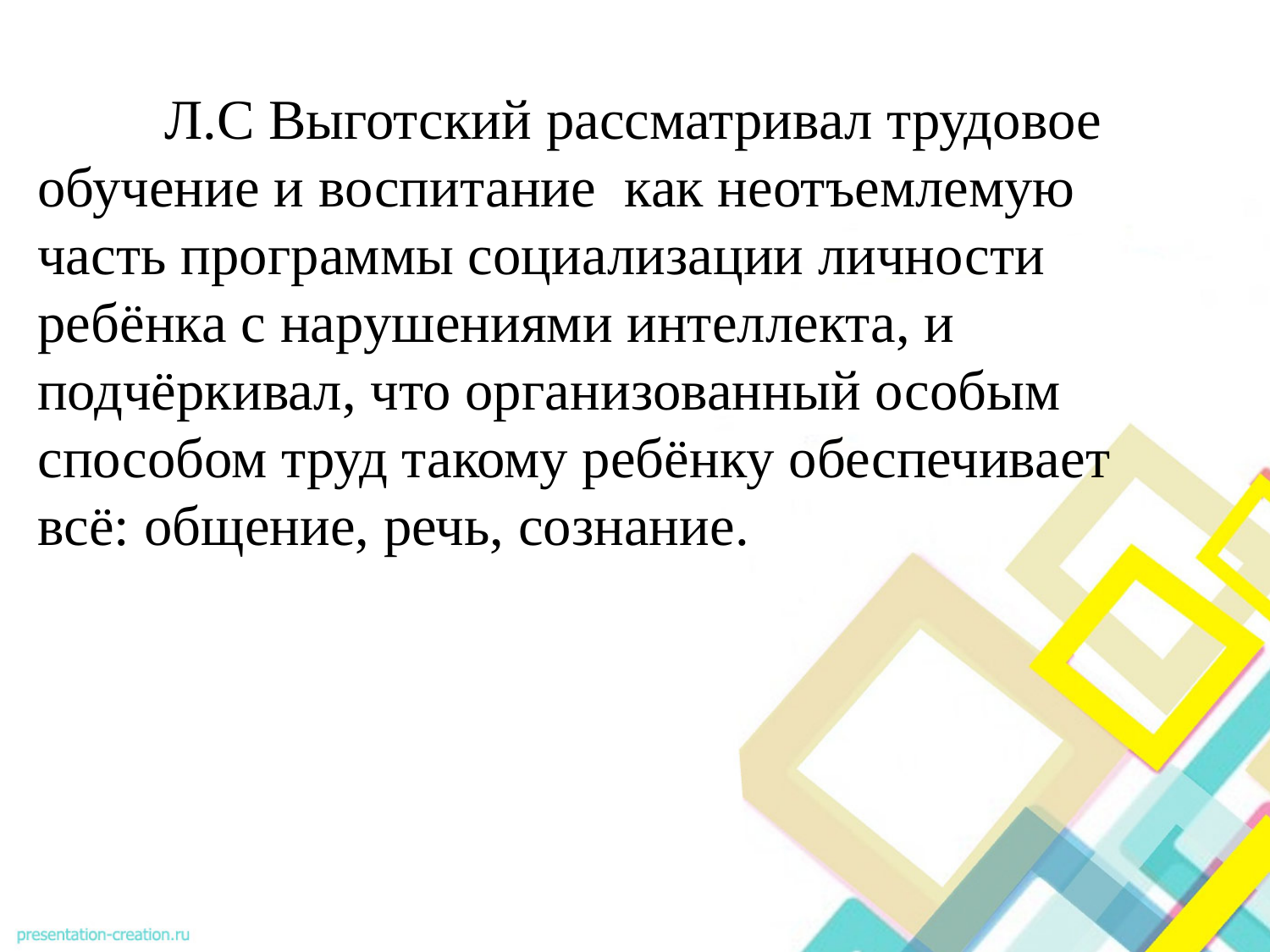

Л.С Выготский рассматривал трудовое обучение и воспитание  как неотъемлемую часть программы социализации личности ребёнка с нарушениями интеллекта, и подчёркивал, что организованный особым способом труд такому ребёнку обеспечивает всё: общение, речь, сознание.